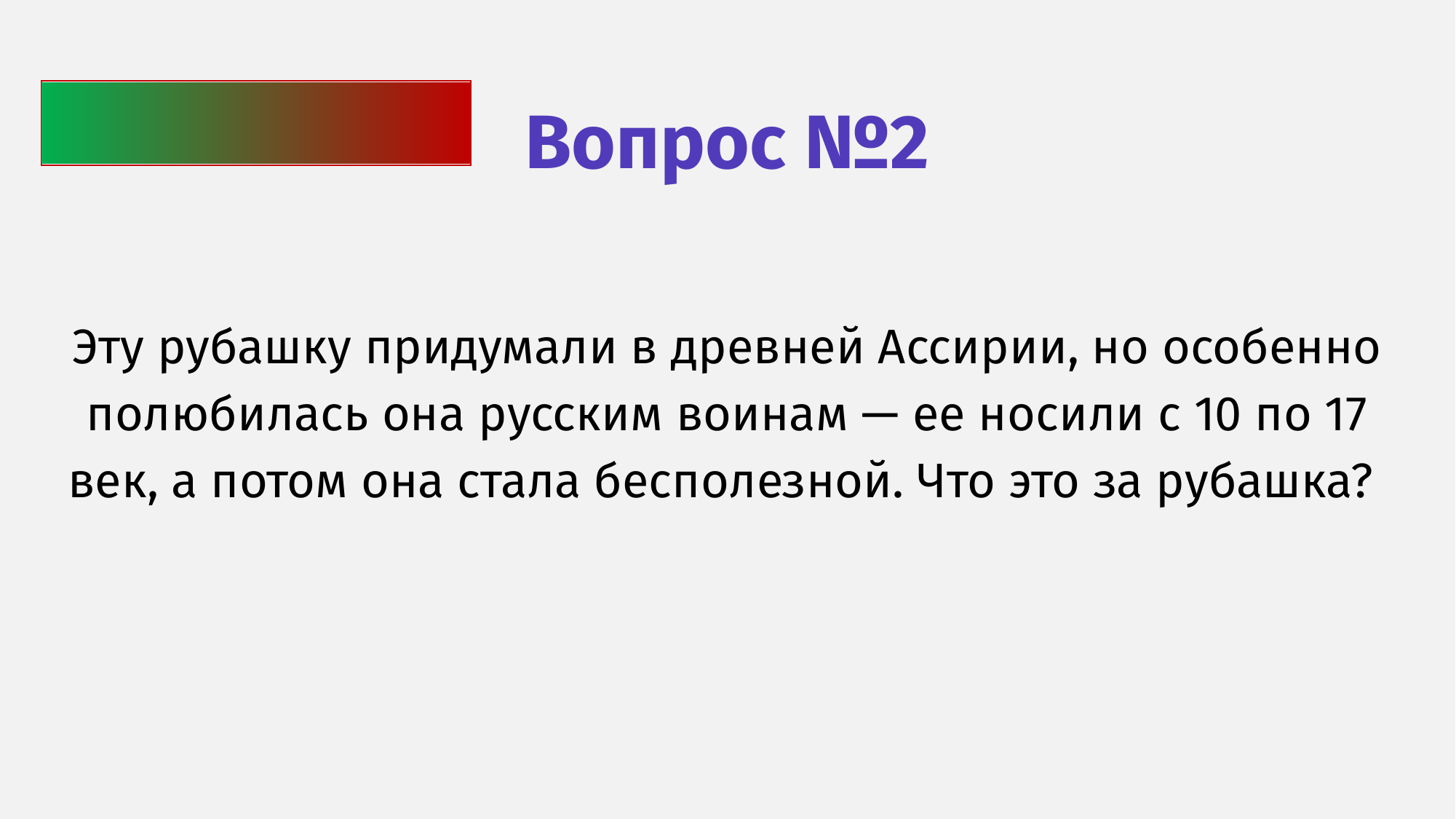

Вопрос №2
Эту рубашку придумали в древней Ассирии, но особенно полюбилась она русским воинам — ее носили с 10 по 17 век, а потом она стала бесполезной. Что это за рубашка?